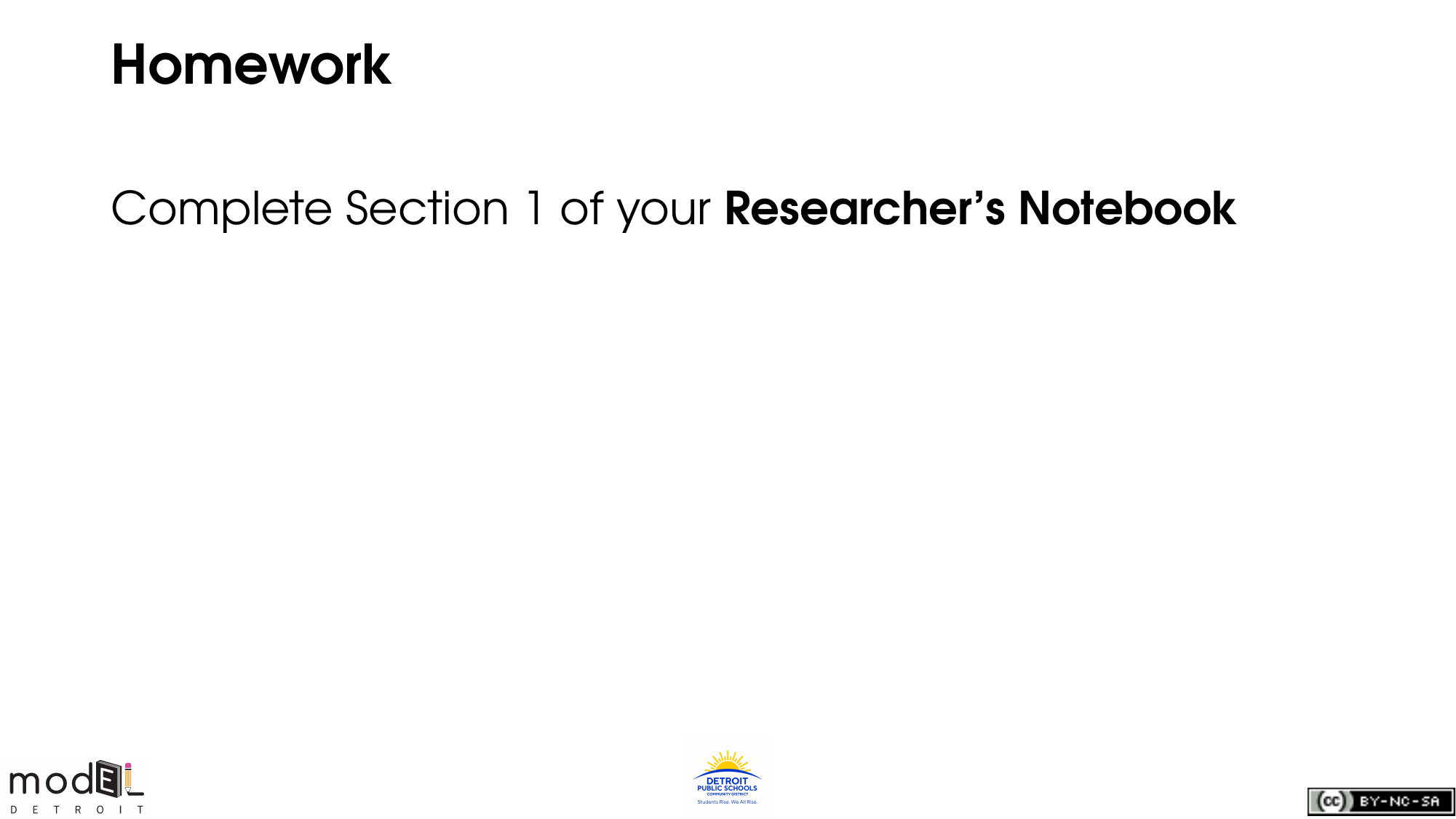

Homework

Complete Section 1 of your Researcher’s Notebook